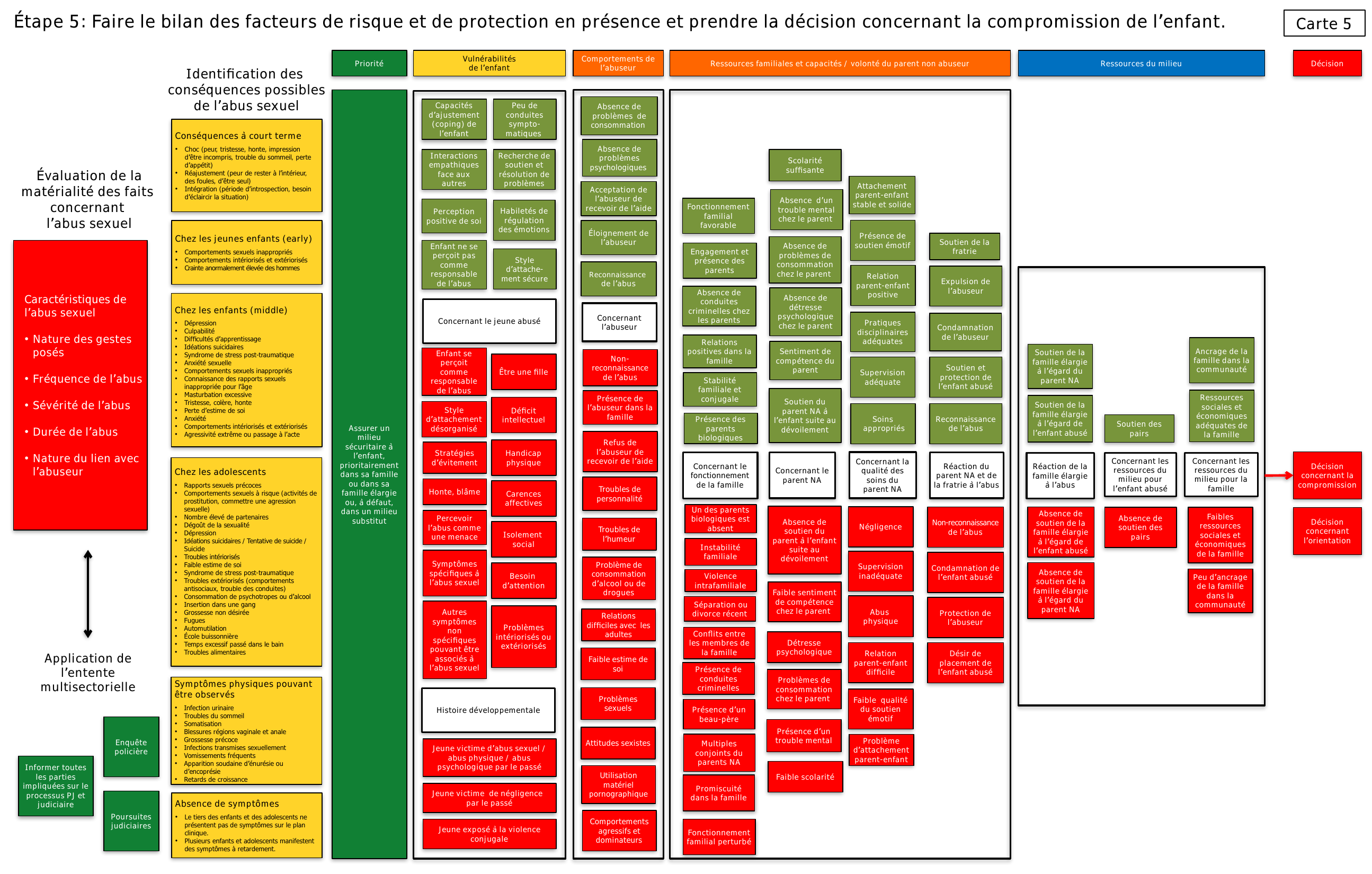

Étape 5: Faire le bilan des facteurs de risque et de protection en présence et prendre la décision concernant la compromission de l’enfant.
Carte 5
Vulnérabilités
de l’enfant
Comportements de l’abuseur
Décision
Priorité
Ressources familiales et capacités / volonté du parent non abuseur
Ressources du milieu
Identification des
conséquences possibles
de l’abus sexuel
Assurer un milieu sécuritaire à l’enfant, prioritairement dans sa famille ou dans sa famille élargie ou, à défaut, dans un milieu substitut

Absence de problèmes  de consommation
Capacités d’ajustement (coping) de l’enfant
Peu de conduites sympto-
matiques
Conséquences à court terme
Choc (peur, tristesse, honte, impression d’être incompris, trouble du sommeil, perte d’appétit)
Réajustement (peur de rester à l’intérieur, des foules, d’être seul)
Intégration (période d’introspection, besoin d’éclaircir la situation)
Absence de problèmes psychologiques
Interactions empathiques face aux autres
Recherche de soutien et
résolution de problèmes
Scolarité suffisante
Évaluation de la matérialité des faits
concernant
l’abus sexuel
Attachement parent-enfant stable et solide
Acceptation de l’abuseur de recevoir de l’aide
Absence  d’un trouble mental chez le parent
Fonctionnement familial favorable
Perception positive de soi
Habiletés de régulation des émotions
Présence de soutien émotif
Chez les jeunes enfants (early)
Comportements sexuels inappropriés
Comportements intériorisés et extériorisés
Crainte anormalement élevée des hommes
Éloignement de l’abuseur
Soutien de la fratrie
Absence de problèmes de consommation chez le parent
Caractéristiques de l’abus sexuel

Nature des gestes posés

Fréquence de l’abus

Sévérité de l’abus

Durée de l’abus

Nature du lien avec l’abuseur
Enfant ne se perçoit pas comme responsable de l’abus
Engagement et présence des parents
Style d’attache-ment sécure
Reconnaissance
de l’abus
Relation parent-enfant positive
Expulsion de l’abuseur

Absence de conduites criminelles chez les parents
Absence de détresse psychologique chez le parent

Chez les enfants (middle)
Dépression
Culpabilité
Difficultés d’apprentissage
Idéations suicidaires
Syndrome de stress post-traumatique
Anxiété sexuelle
Comportements sexuels inappropriés
Connaissance des rapports sexuels inappropriée pour l’âge
Masturbation excessive
Tristesse, colère, honte
Perte d’estime de soi
Anxiété
Comportements intériorisés et extériorisés
Agressivité extrême ou passage à l’acte

Concernant le jeune abusé
Concernant l’abuseur
Pratiques disciplinaires
adéquates
Condamnation de l’abuseur
Relations positives dans la famille
Ancrage de la famille dans la communauté
Sentiment de compétence du parent
Soutien de la famille élargie à l’égard du parent NA
Enfant se perçoit comme responsable de l’abus
Non-reconnaissance de l’abus
Être une fille
Supervision adéquate
Soutien et protection de l’enfant abusé
Stabilité familiale et conjugale
Soutien du parent NA à l’enfant suite au dévoilement
Ressources sociales et économiques adéquates de la famille
Présence de l’abuseur dans la famille
Soutien de la famille élargie à l’égard de l’enfant abusé
Déficit
intellectuel
Style
d’attachement désorganisé
Soins
 appropriés
Reconnaissance de l’abus
Présence des parents biologiques
Soutien des pairs
Refus de l’abuseur de recevoir de l’aide
Handicap
physique
Stratégies d’évitement
Décision concernant la compromission
Concernant la qualité des soins du parent NA
Réaction du parent NA et de la fratrie à l’abus
Concernant le fonctionnement de la famille
Concernant le parent NA
Réaction de la famille élargie à l’abus
Concernant les ressources du milieu pour l’enfant abusé
Concernant les ressources du milieu pour la famille

Chez les adolescents
Rapports sexuels précoces
Comportements sexuels à risque (activités de prostitution, commettre une agression sexuelle)
Nombre élevé de partenaires
Dégoût de la sexualité
Dépression
Idéations suicidaires / Tentative de suicide / Suicide
Troubles intériorisés
Faible estime de soi
Syndrome de stress post-traumatique
Troubles extériorisés (comportements antisociaux, trouble des conduites)
Consommation de psychotropes ou d’alcool
Insertion dans une gang
Grossesse non désirée
Fugues
Automutilation
École buissonnière
Temps excessif passé dans le bain
Troubles alimentaires

Troubles de personnalité
Honte, blâme
Carences
affectives
Un des parents biologiques est absent
Absence de soutien du parent à l’enfant suite au dévoilement
Négligence
Absence de soutien de la famille élargie à l’égard de l’enfant abusé
Non-reconnaissance
de l’abus
Faibles ressources sociales et économiques de la famille
Absence de soutien des pairs
Décision concernant l’orientation
Percevoir l’abus comme une menace
Troubles de l’humeur
Isolement
social
Instabilité familiale
Symptômes spécifiques à l’abus sexuel
Supervision inadéquate
Condamnation de l’enfant abusé
Problème de consommation d’alcool ou de drogues
Absence de soutien de la famille élargie à l’égard du parent NA
Besoin
d’attention
Peu d’ancrage de la famille dans la communauté
Violence intrafamiliale
Faible sentiment de compétence chez le parent
Abus
physique
 Séparation ou divorce récent
Protection de l’abuseur
Autres symptômes non spécifiques pouvant être associés à l’abus sexuel
Problèmes
intériorisés ou
extériorisés
Relations difficiles avec  les adultes
Conflits entre les membres de la famille
Détresse psychologique
Relation parent-enfant difficile
Désir de placement de l’enfant abusé
Faible estime de soi
Application de l’entente multisectorielle
Présence de conduites criminelles
Problèmes de consommation chez le parent
Symptômes physiques pouvant être observés
Infection urinaire
Troubles du sommeil
Somatisation
Blessures régions vaginale et anale
Grossesse précoce
Infections transmises sexuellement
Vomissements fréquents
Apparition soudaine d’énurésie ou d’encoprésie
Retards de croissance
Problèmes sexuels
Histoire développementale
Faible  qualité du soutien émotif
Présence d’un beau-père
Enquête policière
Présence d’un trouble mental
Attitudes sexistes
Multiples conjoints du parents NA
Problème d’attachement parent-enfant
Jeune victime d’abus sexuel / abus physique / abus psychologique par le passé
Informer toutes les parties impliquées sur le processus PJ et judiciaire
Faible scolarité
Utilisation matériel pornographique
Promiscuité dans la famille
Jeune victime  de négligence   par le passé
Poursuites judiciaires
Absence de symptômes
Le tiers des enfants et des adolescents ne présentent pas de symptômes sur le plan clinique.
Plusieurs enfants et adolescents manifestent des symptômes à retardement.
Comportements agressifs et dominateurs
Jeune exposé à la violence conjugale
Fonctionnement familial perturbé